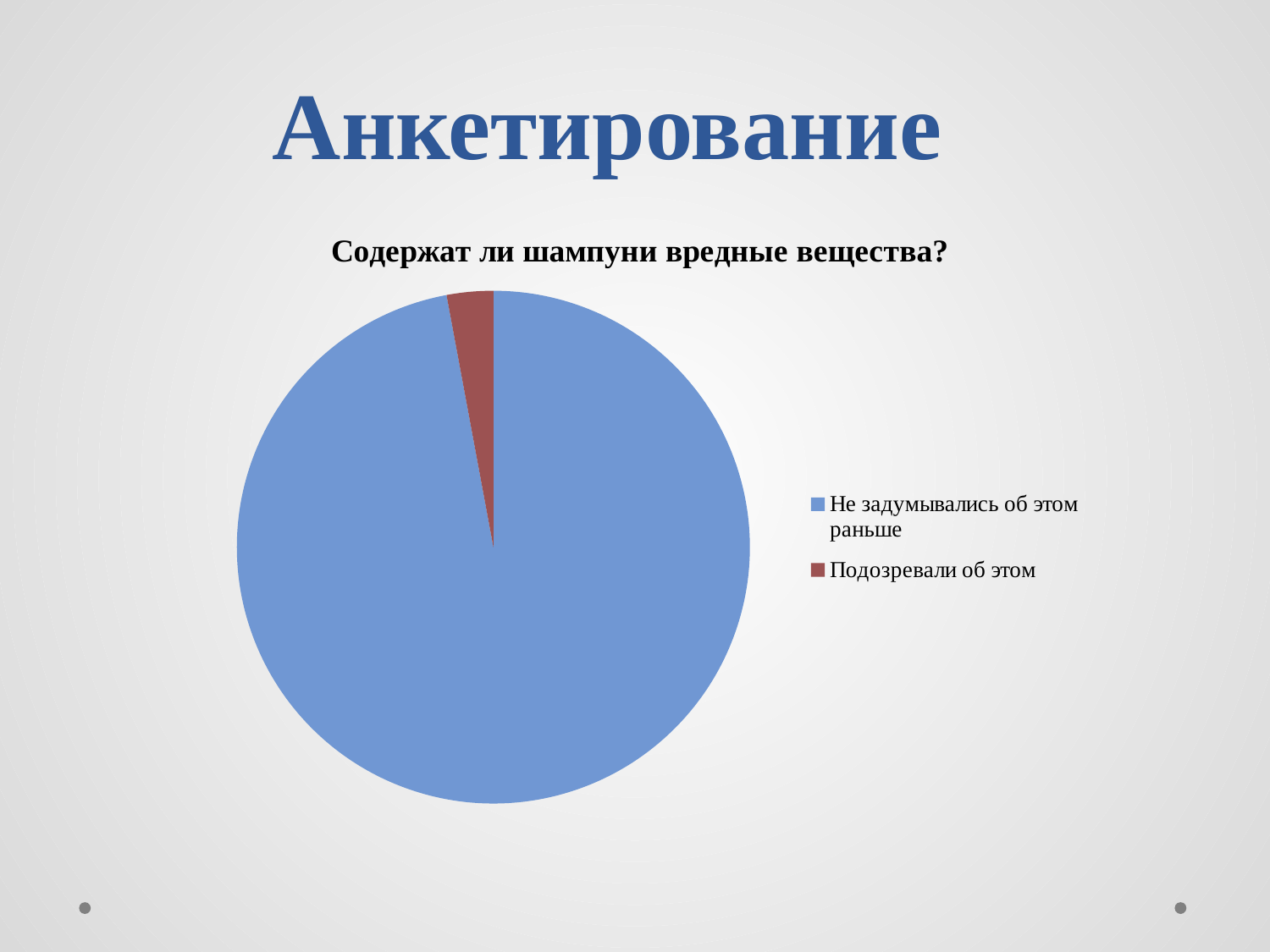

# Анкетирование

### Chart: Содержат ли шампуни вредные вещества?

| Category | Ряд 1 |
|---|---|
| Не задумывались об этом раньше | 83.0 |
| Подозревали об этом | 2.5 |